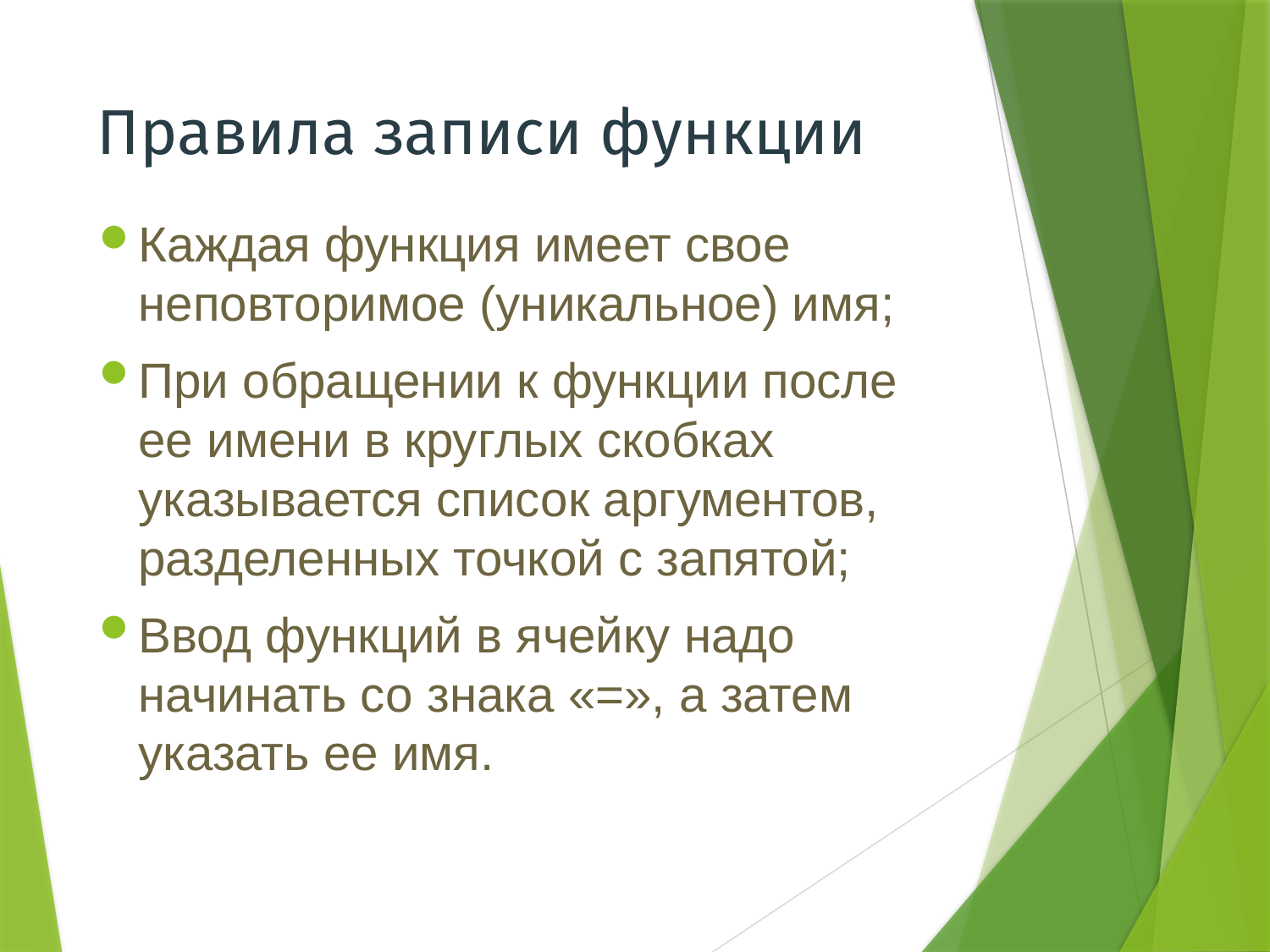

# Правила записи функции
Каждая функция имеет свое неповторимое (уникальное) имя;
При обращении к функции после ее имени в круглых скобках указывается список аргументов, разделенных точкой с запятой;
Ввод функций в ячейку надо начинать со знака «=», а затем указать ее имя.